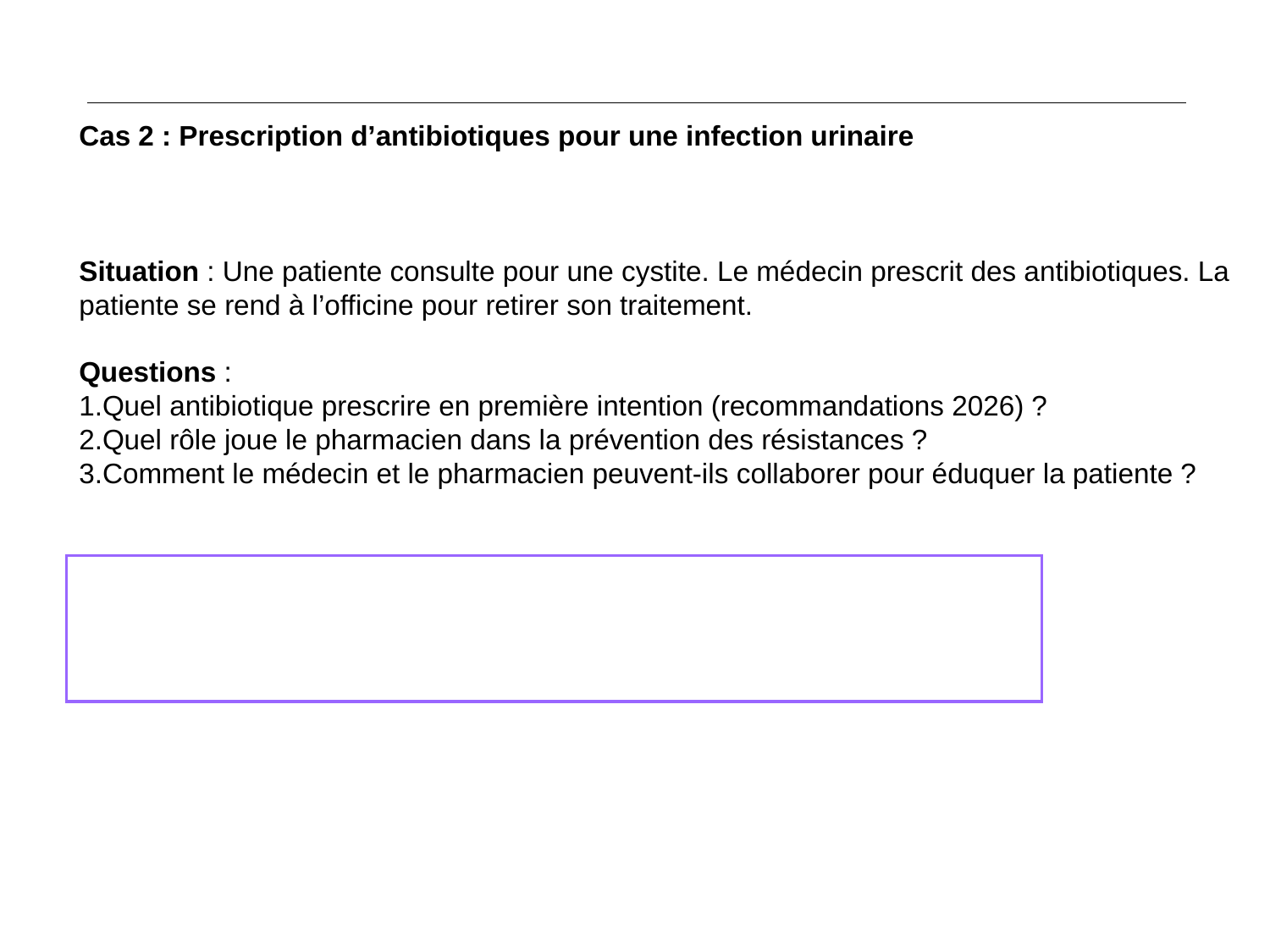

Cas 2 : Prescription d’antibiotiques pour une infection urinaire

Situation : Une patiente consulte pour une cystite. Le médecin prescrit des antibiotiques. La patiente se rend à l’officine pour retirer son traitement.

Questions :
Quel antibiotique prescrire en première intention (recommandations 2026) ?
Quel rôle joue le pharmacien dans la prévention des résistances ?
Comment le médecin et le pharmacien peuvent-ils collaborer pour éduquer la patiente ?

Réponses attendues :
Prescrire selon les recommandations (ex. : fosfomycine trométamol).
Le pharmacien rappelle la posologie et les effets secondaires.
Les deux professionnels insistent sur la nécessité de terminer le traitement.